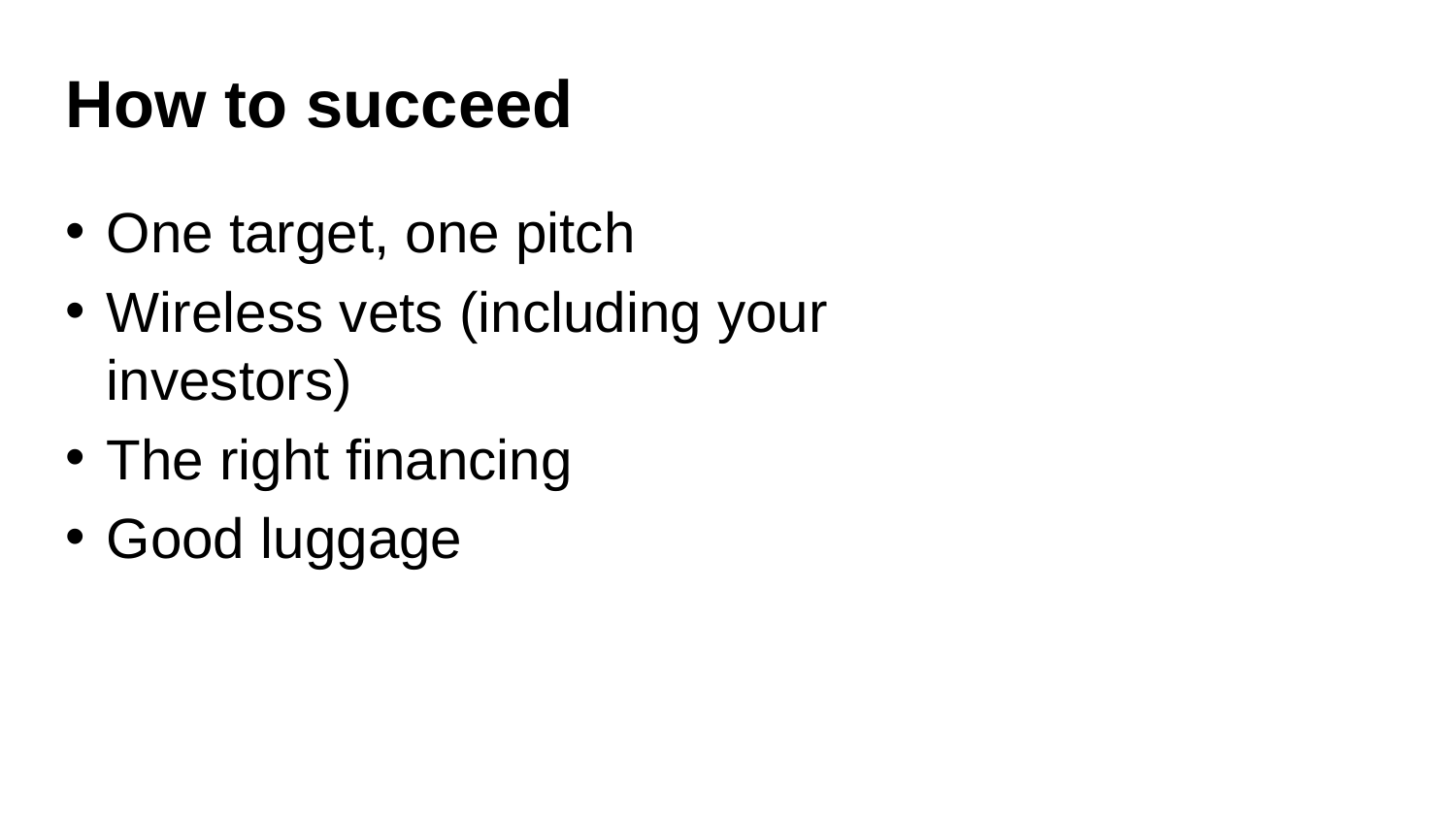

How to succeed
One target, one pitch
Wireless vets (including your investors)
The right financing
Good luggage